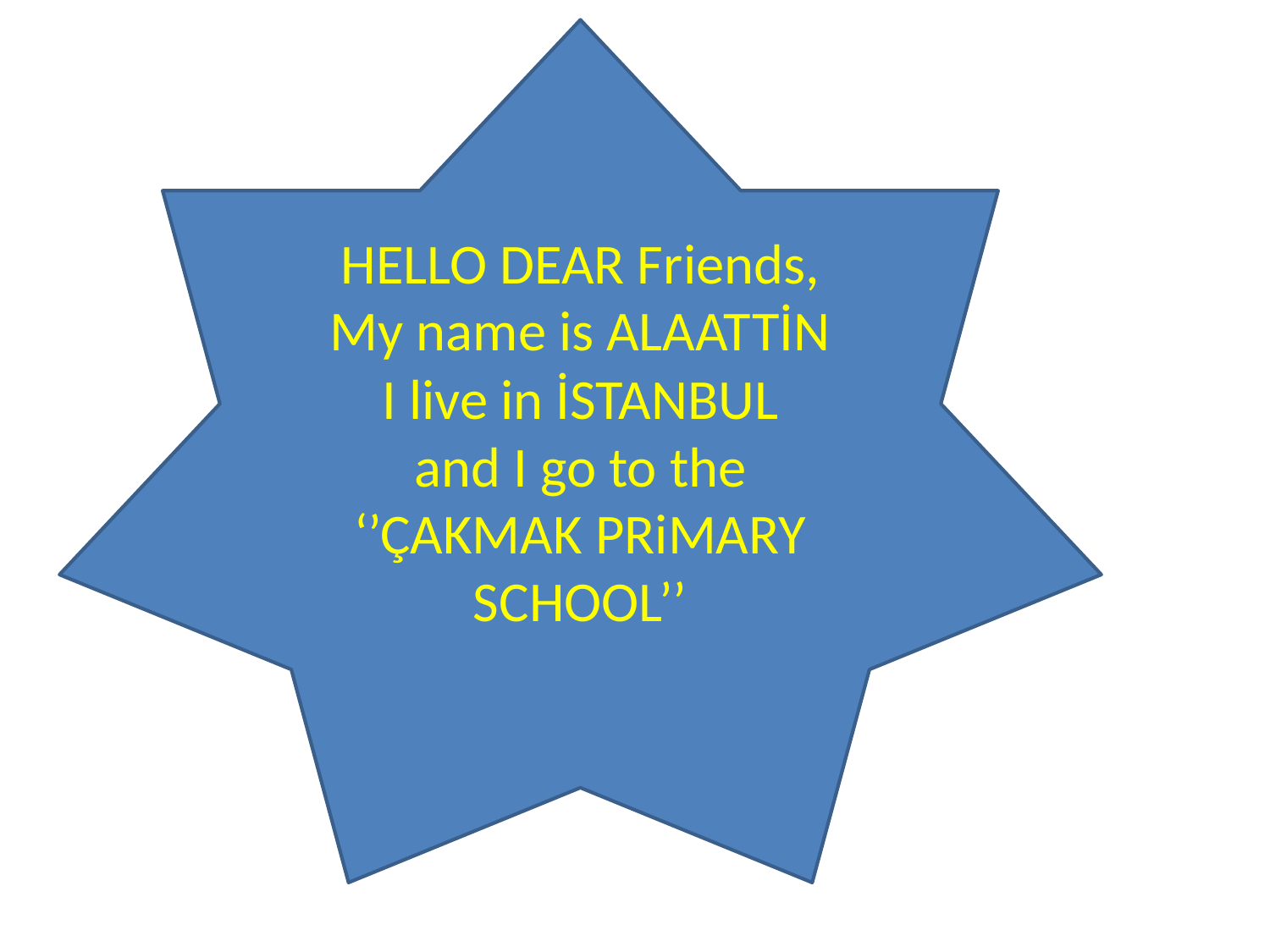

HELLO DEAR Friends,
My name is ALAATTİN
I live in İSTANBUL
and I go to the ‘’ÇAKMAK PRiMARY SCHOOL’’